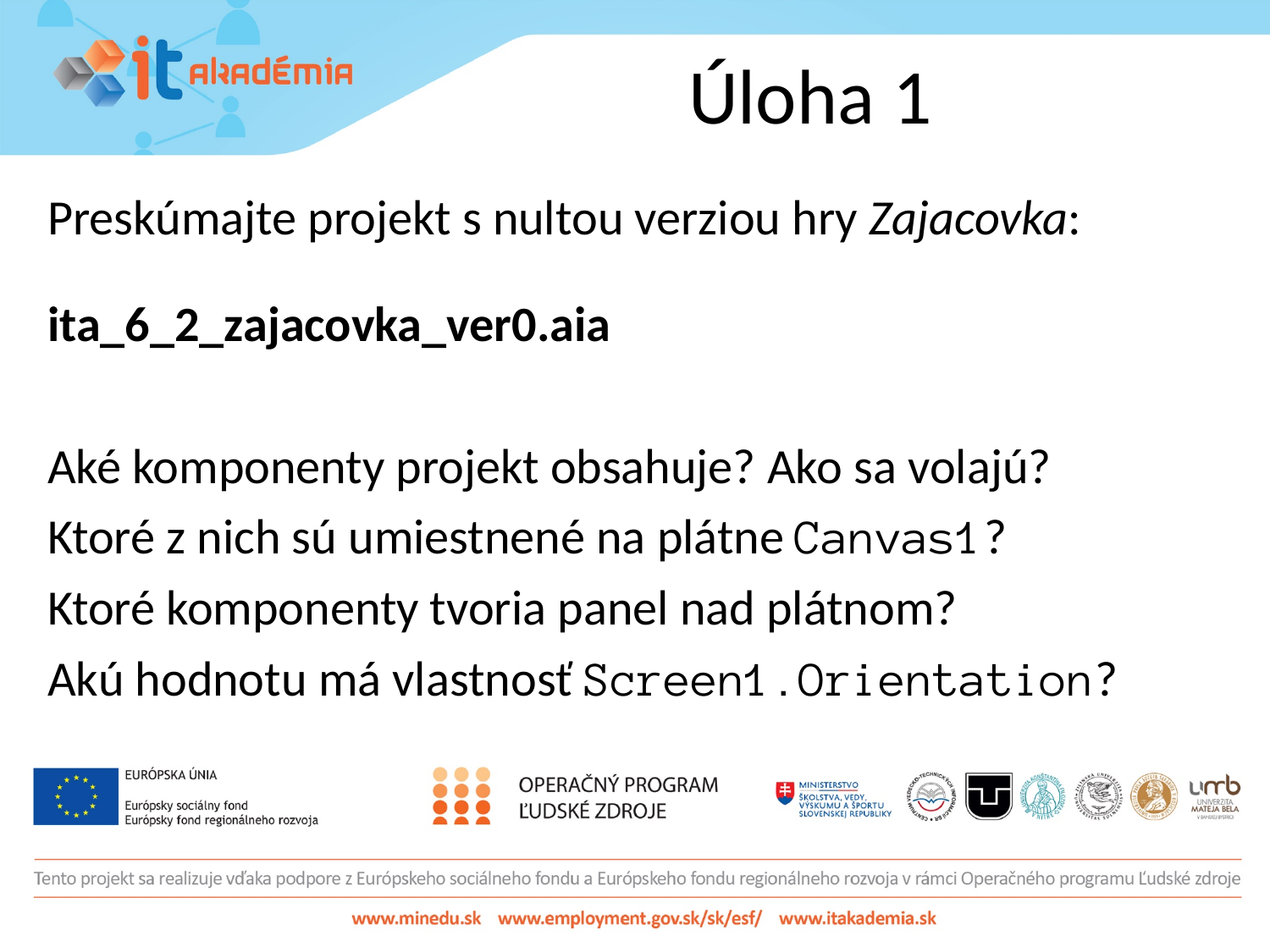

# Úloha 1
Preskúmajte projekt s nultou verziou hry Zajacovka:
ita_6_2_zajacovka_ver0.aia

Aké komponenty projekt obsahuje? Ako sa volajú?
Ktoré z nich sú umiestnené na plátne Canvas1?
Ktoré komponenty tvoria panel nad plátnom?
Akú hodnotu má vlastnosť Screen1.Orientation?